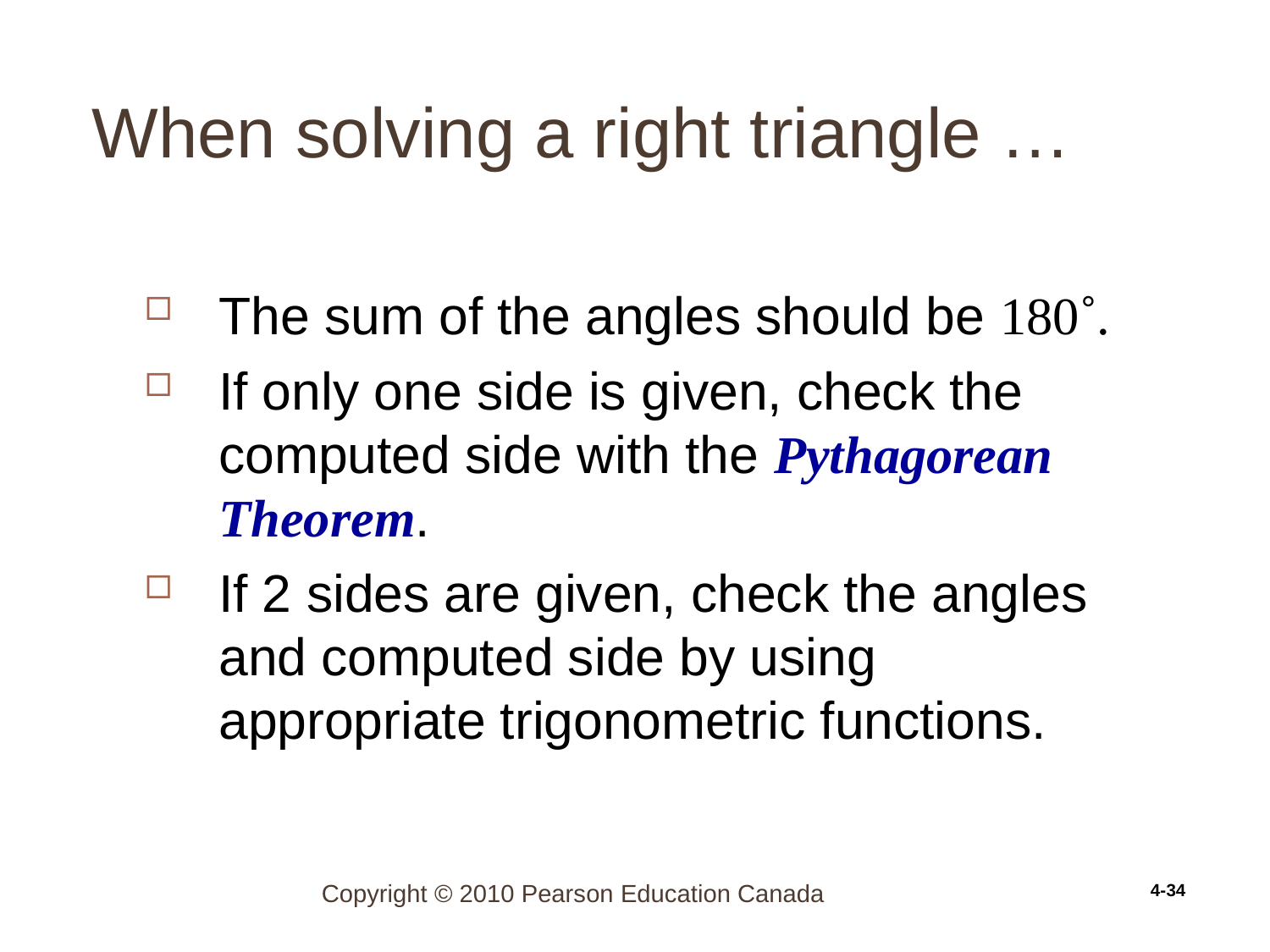

# When solving a right triangle …
4-34
The sum of the angles should be 180˚.
If only one side is given, check the computed side with the Pythagorean Theorem.
If 2 sides are given, check the angles and computed side by using appropriate trigonometric functions.
Copyright © 2010 Pearson Education Canada
4-34